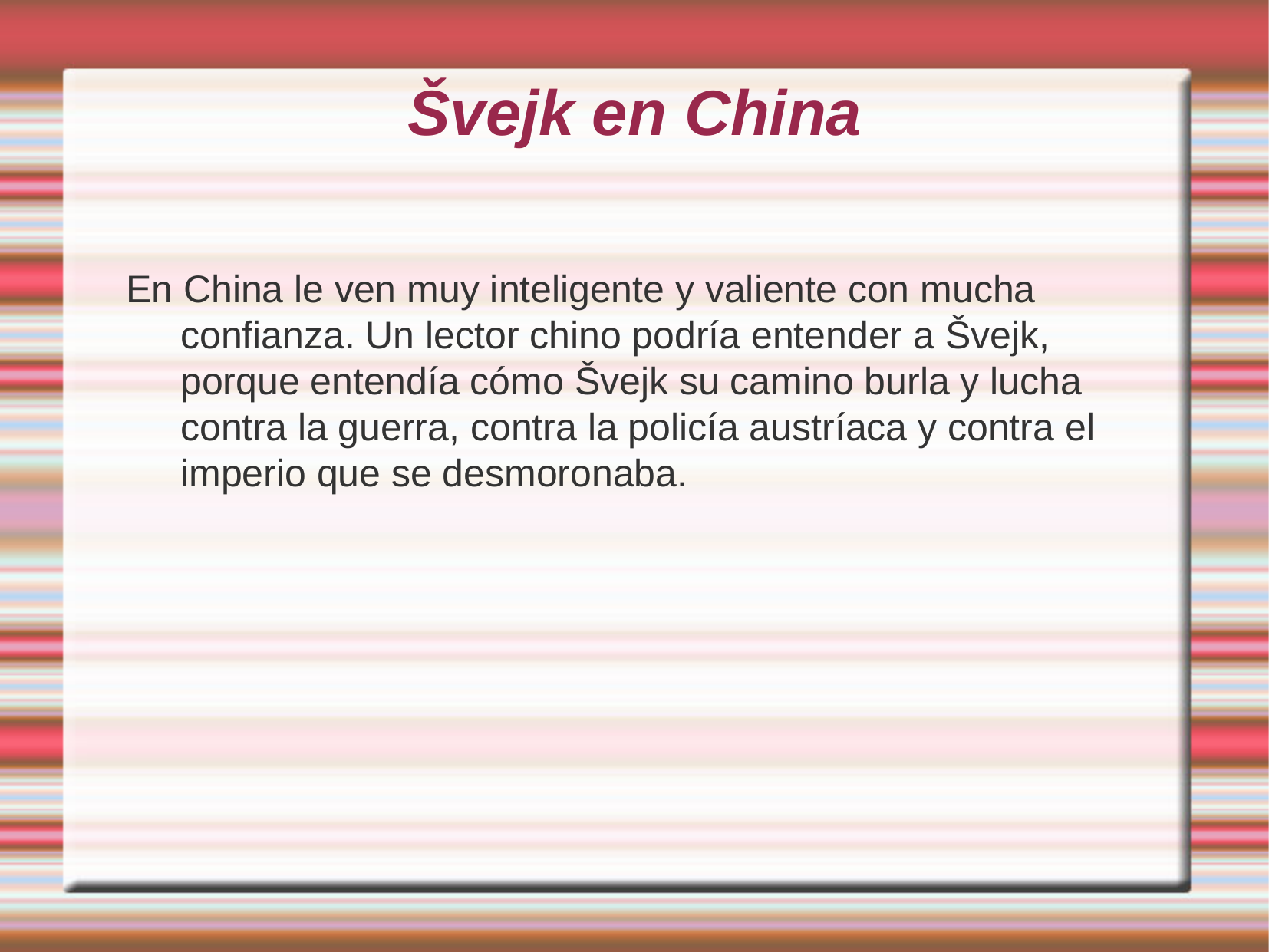

Švejk en China
En China le ven muy inteligente y valiente con mucha confianza. Un lector chino podría entender a Švejk, porque entendía cómo Švejk su camino burla y lucha contra la guerra, contra la policía austríaca y contra el imperio que se desmoronaba.